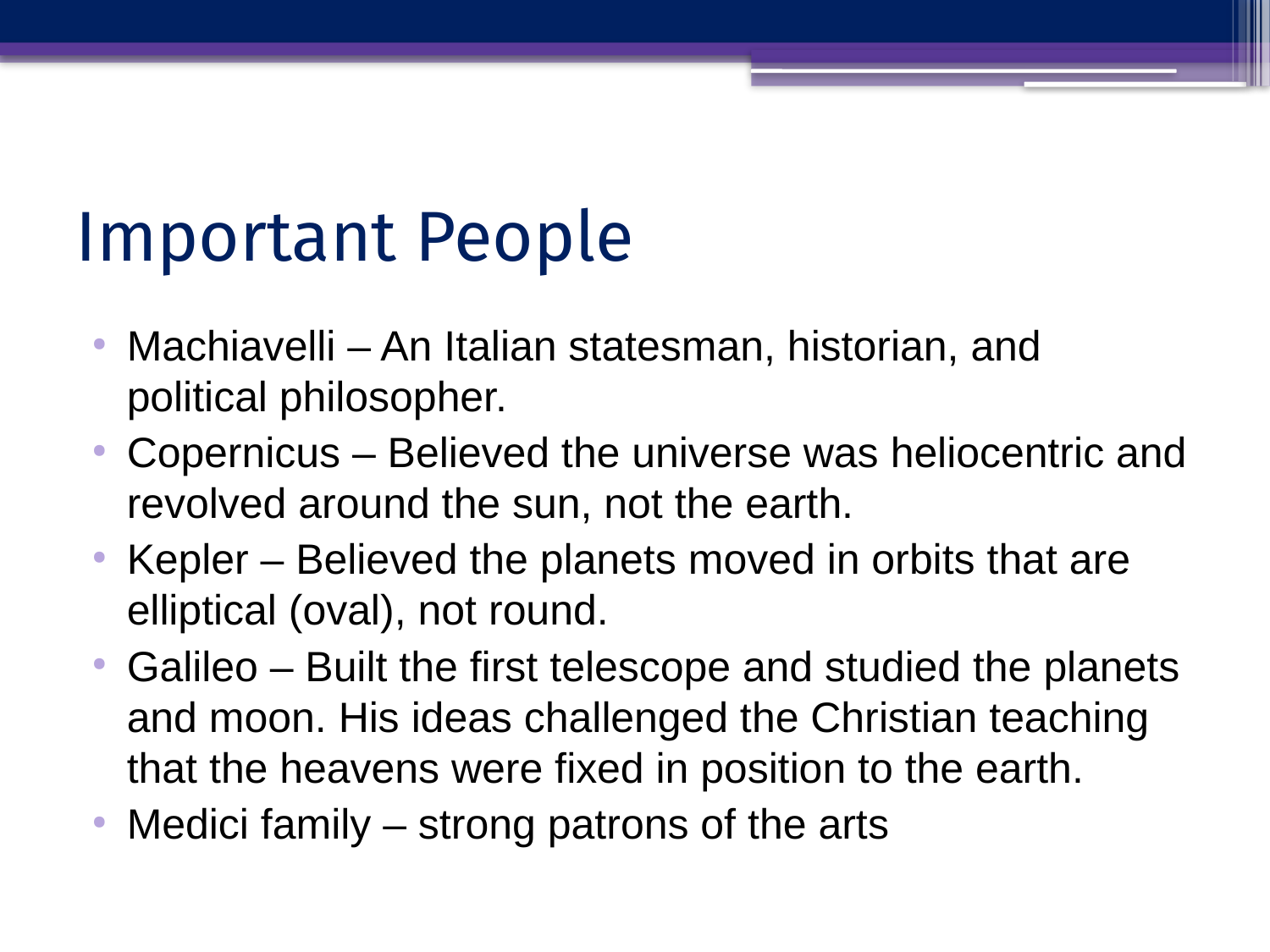

# Important People
Machiavelli – An Italian statesman, historian, and political philosopher.
Copernicus – Believed the universe was heliocentric and revolved around the sun, not the earth.
Kepler – Believed the planets moved in orbits that are elliptical (oval), not round.
Galileo – Built the first telescope and studied the planets and moon. His ideas challenged the Christian teaching that the heavens were fixed in position to the earth.
Medici family – strong patrons of the arts